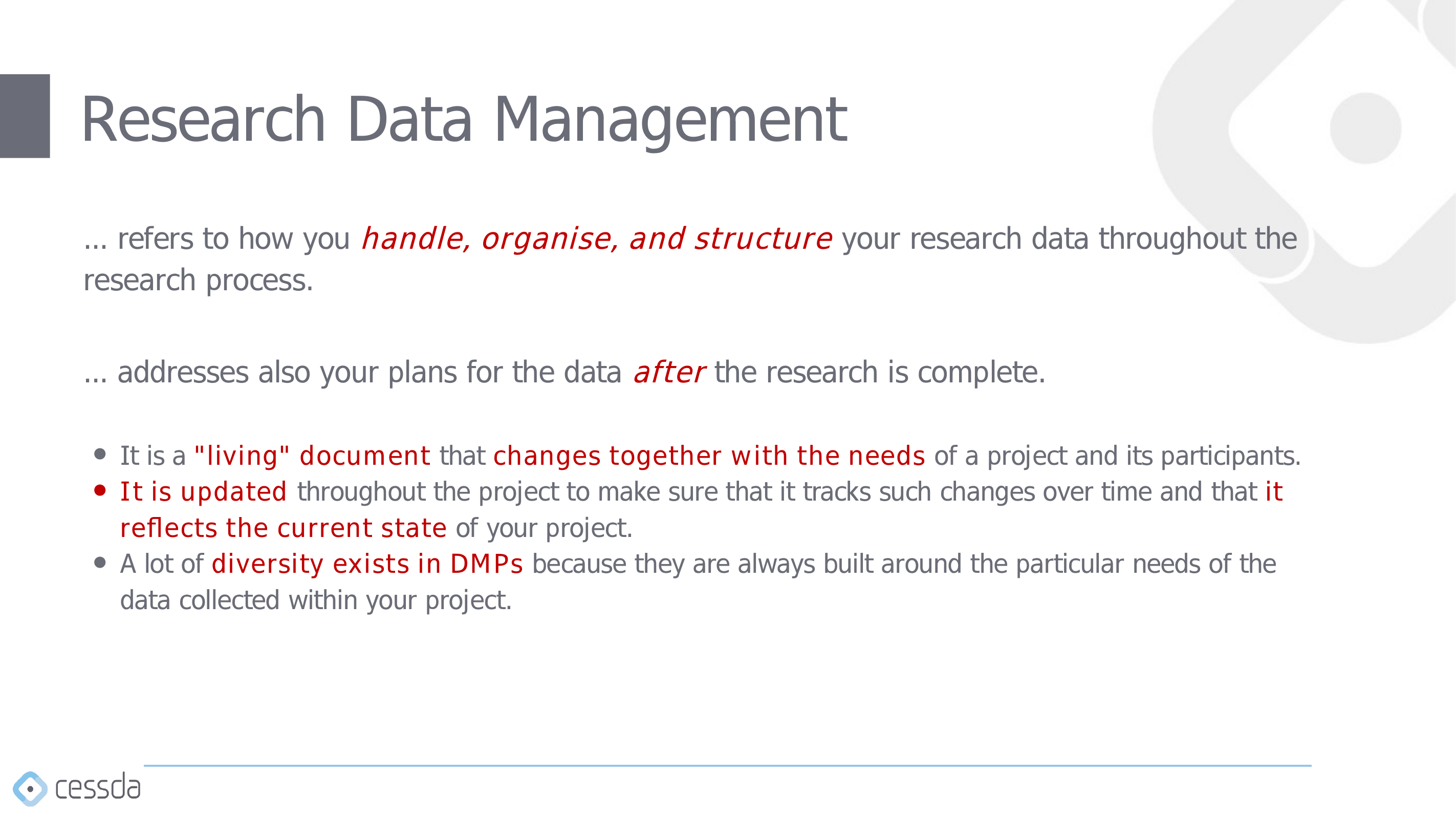

# Research Data Management
… refers to how you handle, organise, and structure your research data throughout the research process.

… addresses also your plans for the data after the research is complete.

It is a "living" document that changes together with the needs of a project and its participants.
It is updated throughout the project to make sure that it tracks such changes over time and that it reflects the current state of your project.
A lot of diversity exists in DMPs because they are always built around the particular needs of the data collected within your project.